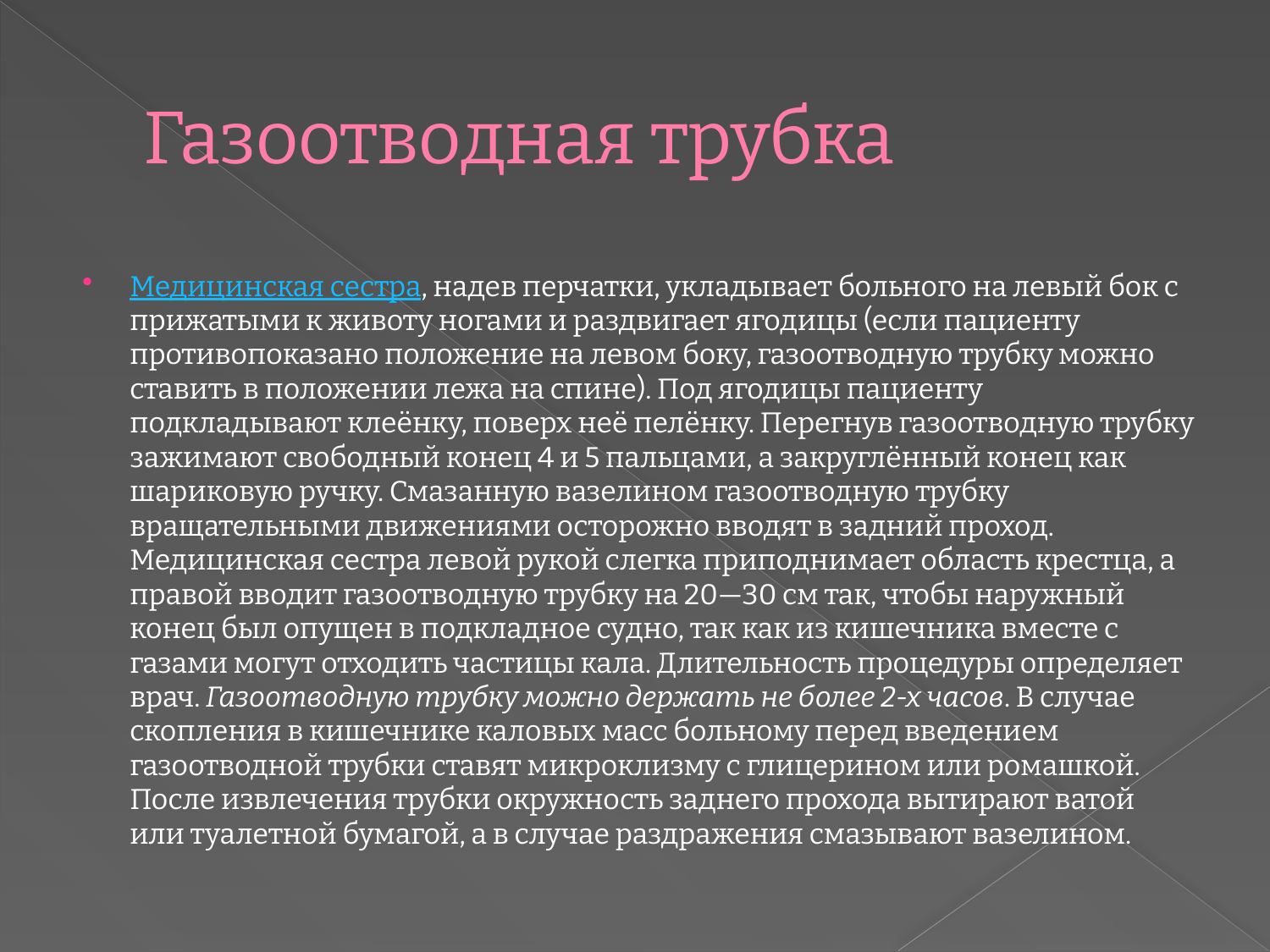

# Газоотводная трубка
Медицинская сестра, надев перчатки, укладывает больного на левый бок с прижатыми к животу ногами и раздвигает ягодицы (если пациенту противопоказано положение на левом боку, газоотводную трубку можно ставить в положении лежа на спине). Под ягодицы пациенту подкладывают клеёнку, поверх неё пелёнку. Перегнув газоотводную трубку зажимают свободный конец 4 и 5 пальцами, а закруглённый конец как шариковую ручку. Смазанную вазелином газоотводную трубку вращательными движениями осторожно вводят в задний проход. Медицинская сестра левой рукой слегка приподнимает область крестца, а правой вводит газоотводную трубку на 20—30 см так, чтобы наружный конец был опущен в подкладное судно, так как из кишечника вместе с газами могут отходить частицы кала. Длительность процедуры определяет врач. Газоотводную трубку можно держать не более 2-х часов. В случае скопления в кишечнике каловых масс больному перед введением газоотводной трубки ставят микроклизму с глицерином или ромашкой. После извлечения трубки окружность заднего прохода вытирают ватой или туалетной бумагой, а в случае раздражения смазывают вазелином.